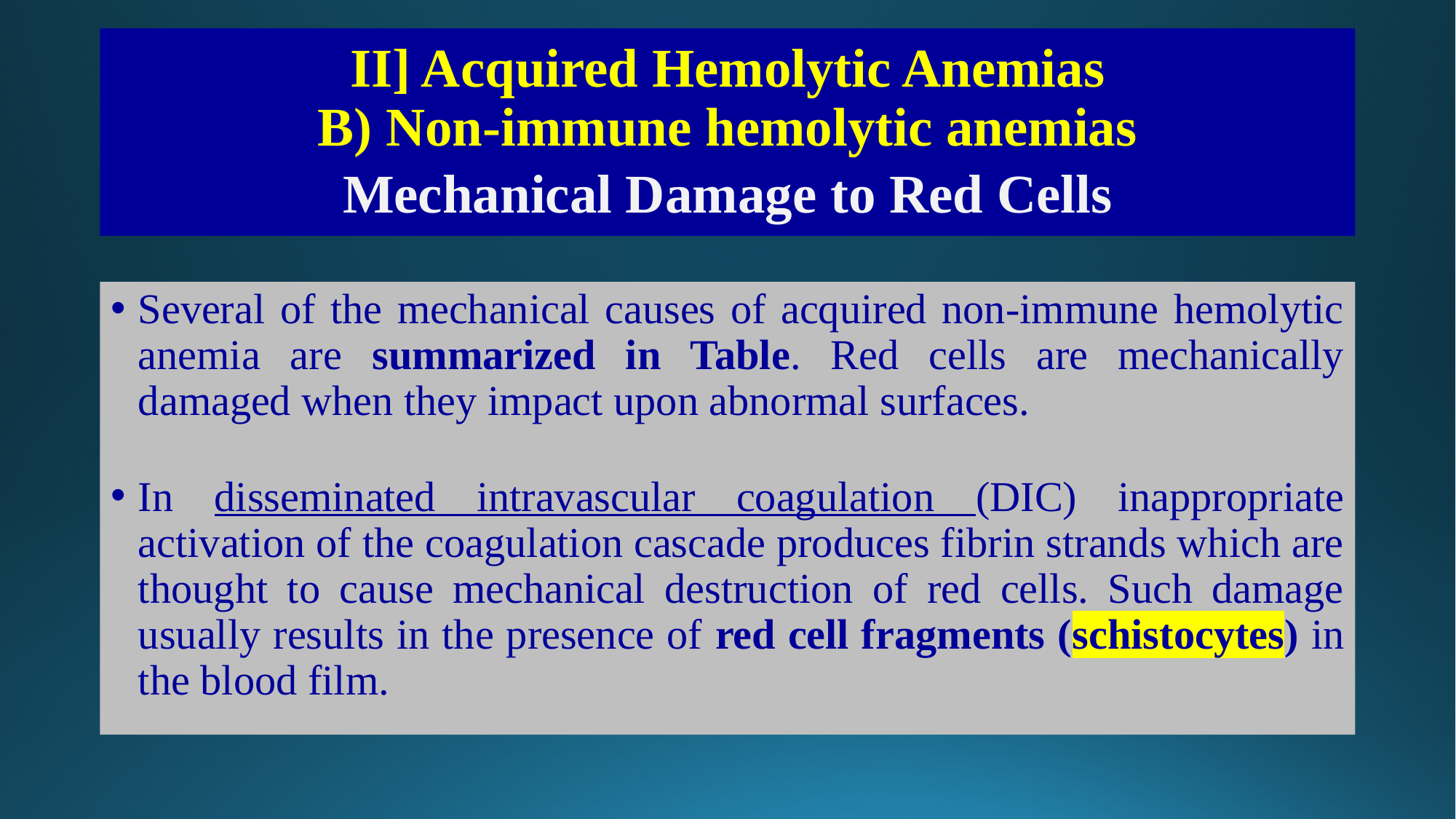

# II] Acquired Hemolytic Anemias B) Non-immune hemolytic anemias Mechanical Damage to Red Cells
Several of the mechanical causes of acquired non-immune hemolytic anemia are summarized in Table. Red cells are mechanically damaged when they impact upon abnormal surfaces.

In disseminated intravascular coagulation (DIC) inappropriate activation of the coagulation cascade produces fibrin strands which are thought to cause mechanical destruction of red cells. Such damage usually results in the presence of red cell fragments (schistocytes) in the blood film.